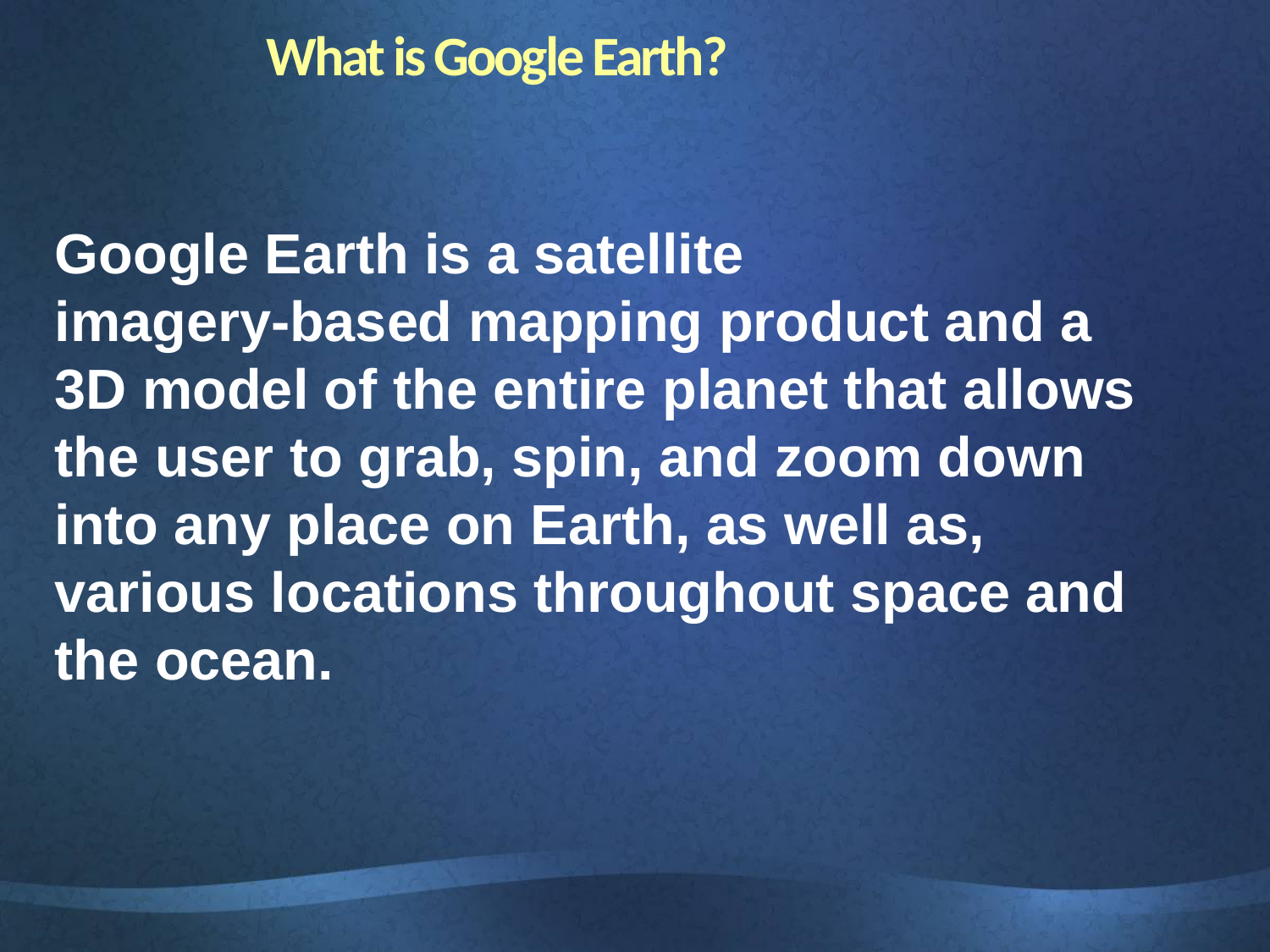

What is Google Earth?
Google Earth is a satellite
imagery-based mapping product and a 3D model of the entire planet that allows the user to grab, spin, and zoom down into any place on Earth, as well as, various locations throughout space and the ocean.